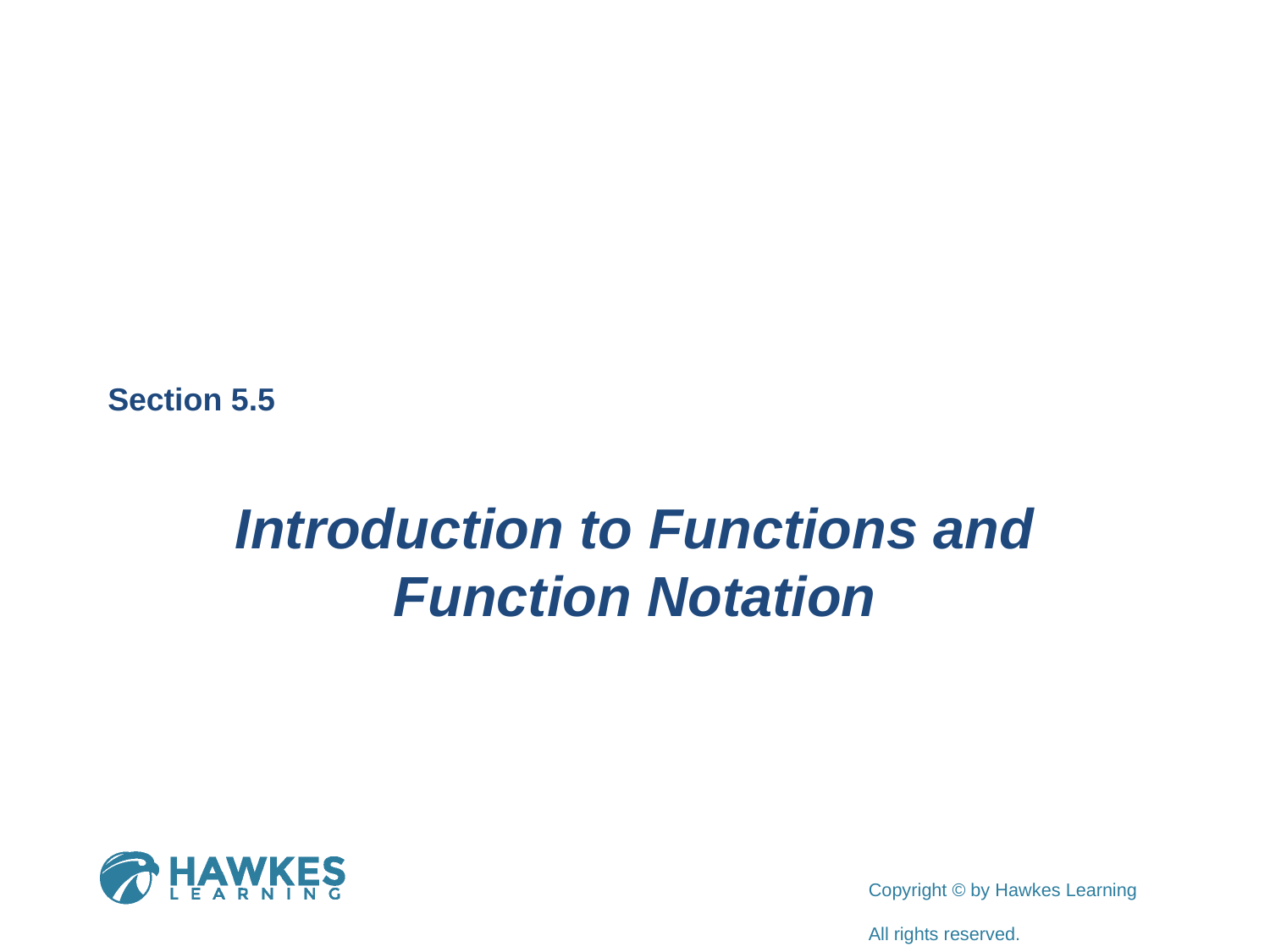

Section 5.5
Introduction to Functions and Function Notation